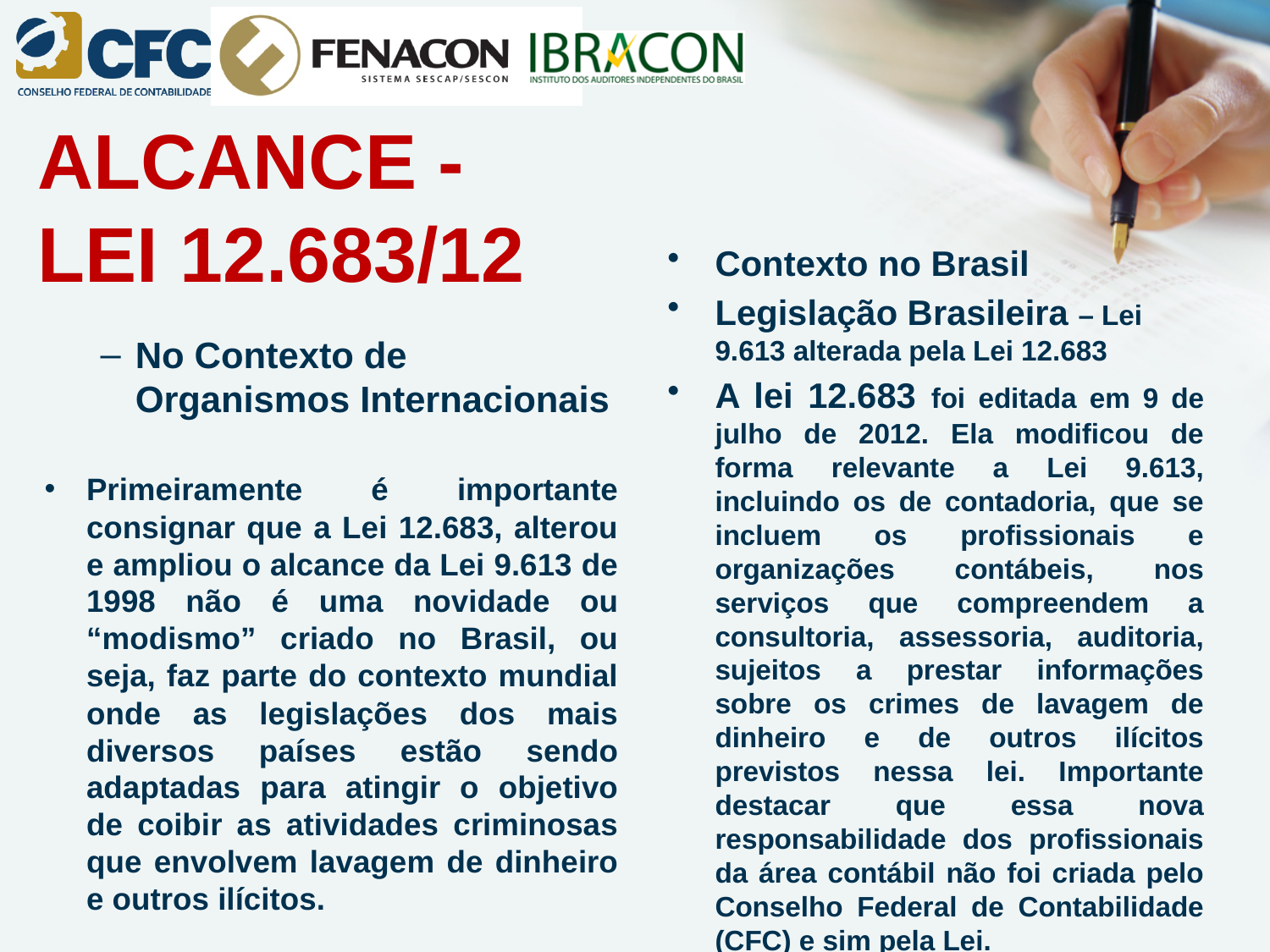

ALCANCE - LEI 12.683/12

No Contexto de Organismos Internacionais

Primeiramente é importante consignar que a Lei 12.683, alterou e ampliou o alcance da Lei 9.613 de 1998 não é uma novidade ou “modismo” criado no Brasil, ou seja, faz parte do contexto mundial onde as legislações dos mais diversos países estão sendo adaptadas para atingir o objetivo de coibir as atividades criminosas que envolvem lavagem de dinheiro e outros ilícitos.

Contexto no Brasil
Legislação Brasileira – Lei 9.613 alterada pela Lei 12.683
A lei 12.683 foi editada em 9 de julho de 2012. Ela modificou de forma relevante a Lei 9.613, incluindo os de contadoria, que se incluem os profissionais e organizações contábeis, nos serviços que compreendem a consultoria, assessoria, auditoria, sujeitos a prestar informações sobre os crimes de lavagem de dinheiro e de outros ilícitos previstos nessa lei. Importante destacar que essa nova responsabilidade dos profissionais da área contábil não foi criada pelo Conselho Federal de Contabilidade (CFC) e sim pela Lei.